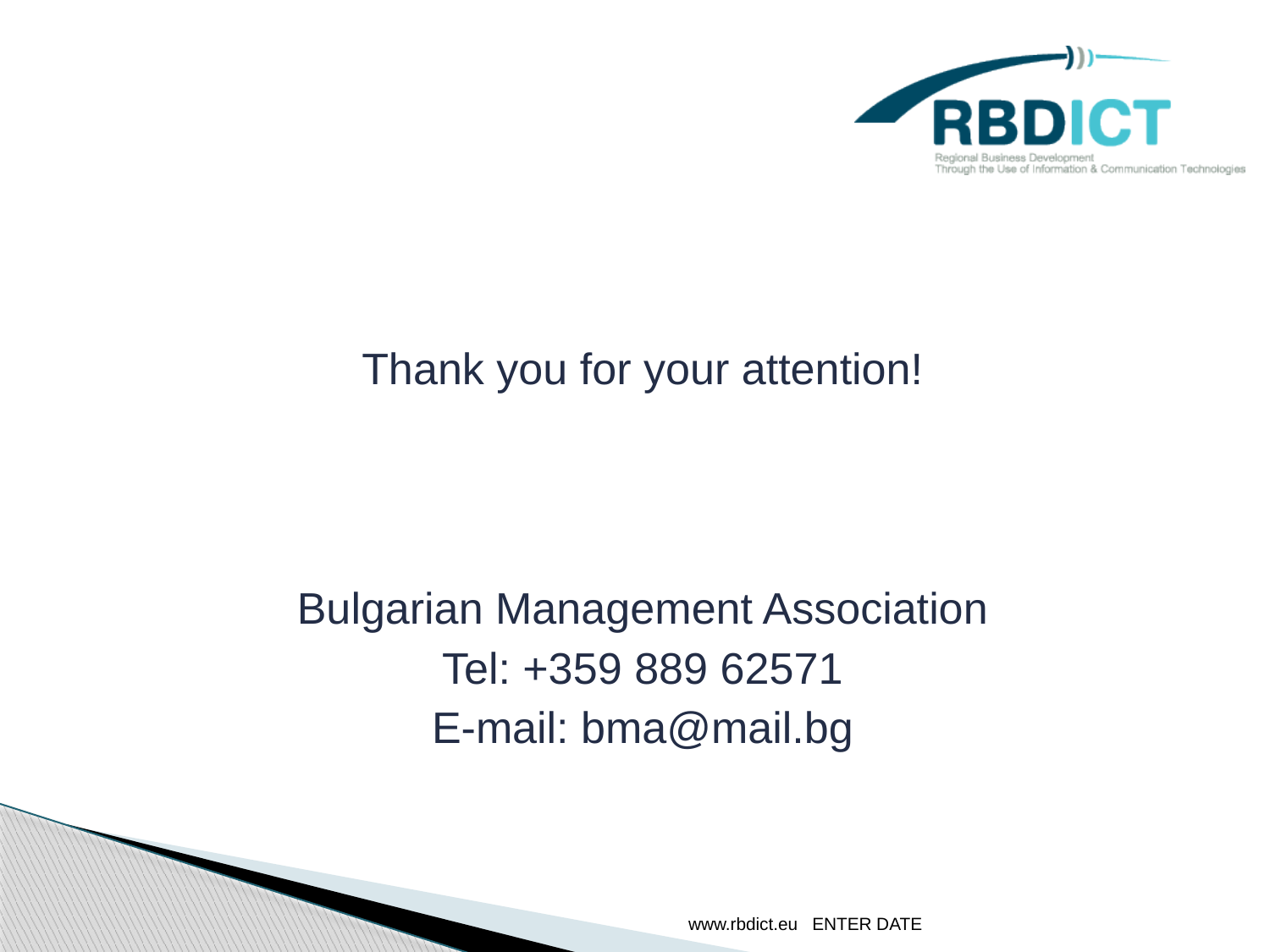

#

Thank you for your attention!

Bulgarian Management Association
Tel: +359 889 62571
E-mail: bma@mail.bg
www.rbdict.eu   ENTER DATE